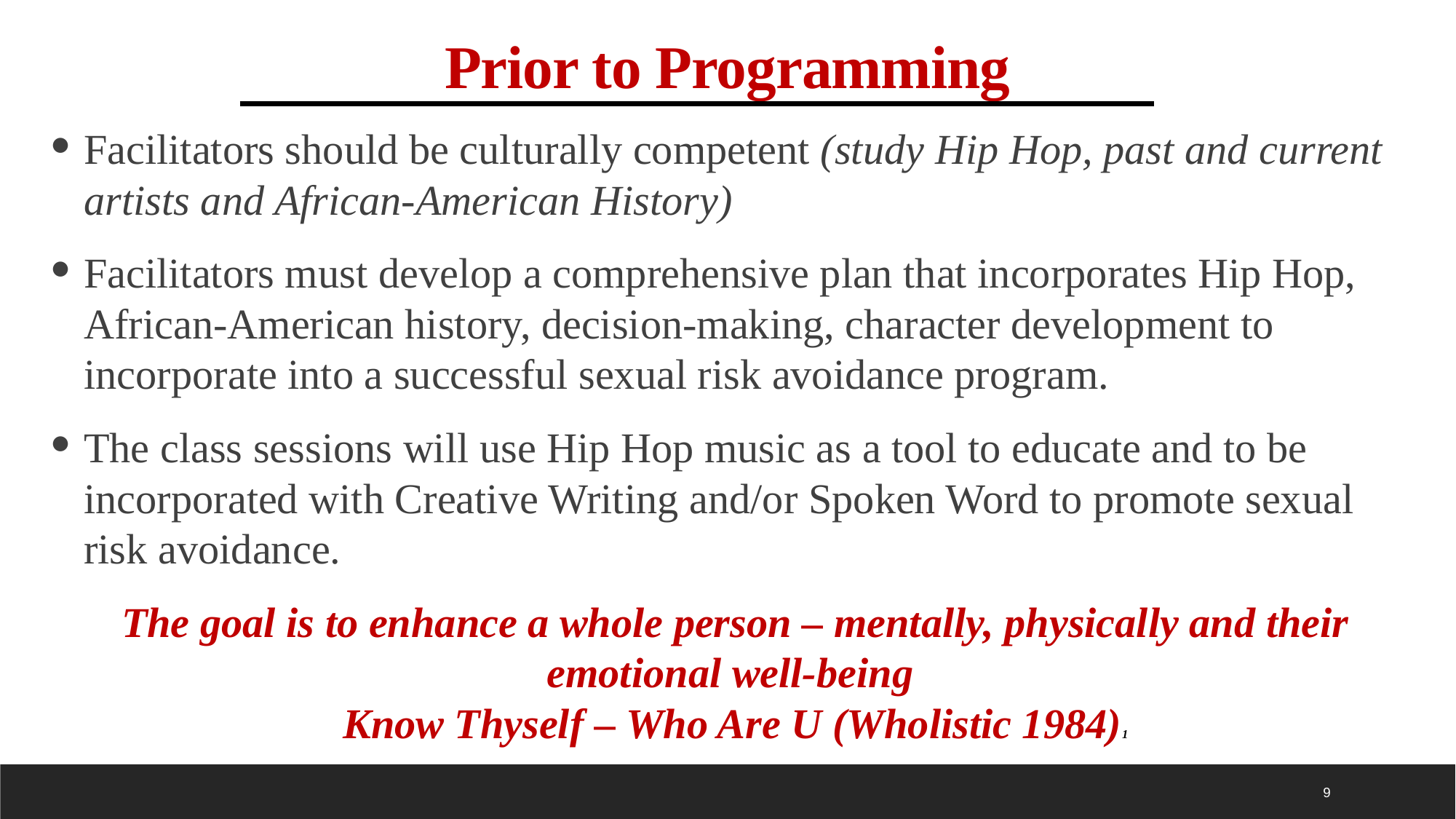

Prior to Programming
Facilitators should be culturally competent (study Hip Hop, past and current artists and African-American History)

Facilitators must develop a comprehensive plan that incorporates Hip Hop, African-American history, decision-making, character development to incorporate into a successful sexual risk avoidance program.

The class sessions will use Hip Hop music as a tool to educate and to be incorporated with Creative Writing and/or Spoken Word to promote sexual risk avoidance.

The goal is to enhance a whole person – mentally, physically and their emotional well-being
Know Thyself – Who Are U (Wholistic 1984)1
9